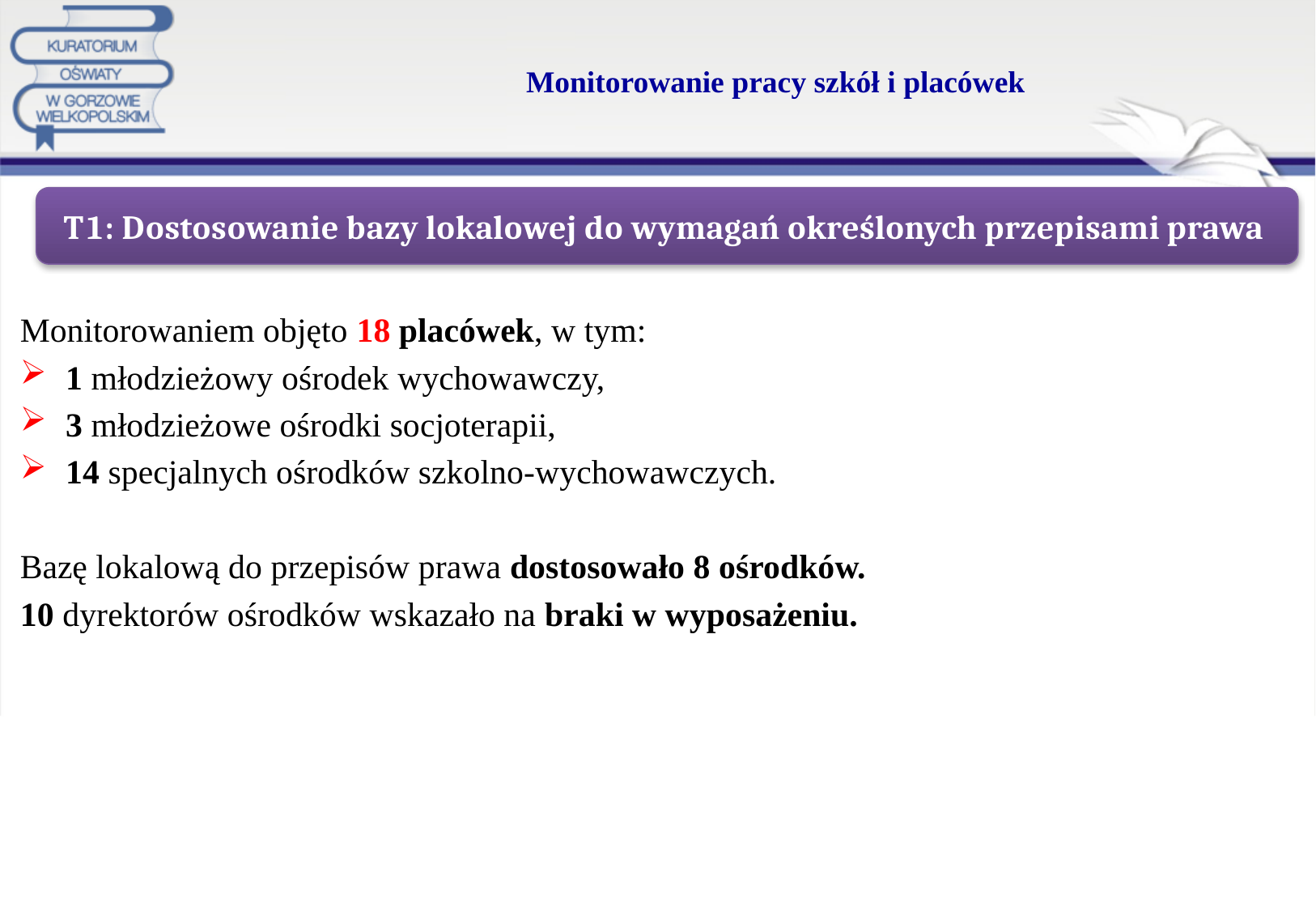

# Monitorowanie pracy szkół i placówek
T1: Dostosowanie bazy lokalowej do wymagań określonych przepisami prawa
Monitorowaniem objęto 18 placówek, w tym:
1 młodzieżowy ośrodek wychowawczy,
3 młodzieżowe ośrodki socjoterapii,
14 specjalnych ośrodków szkolno-wychowawczych.

Bazę lokalową do przepisów prawa dostosowało 8 ośrodków.
10 dyrektorów ośrodków wskazało na braki w wyposażeniu.